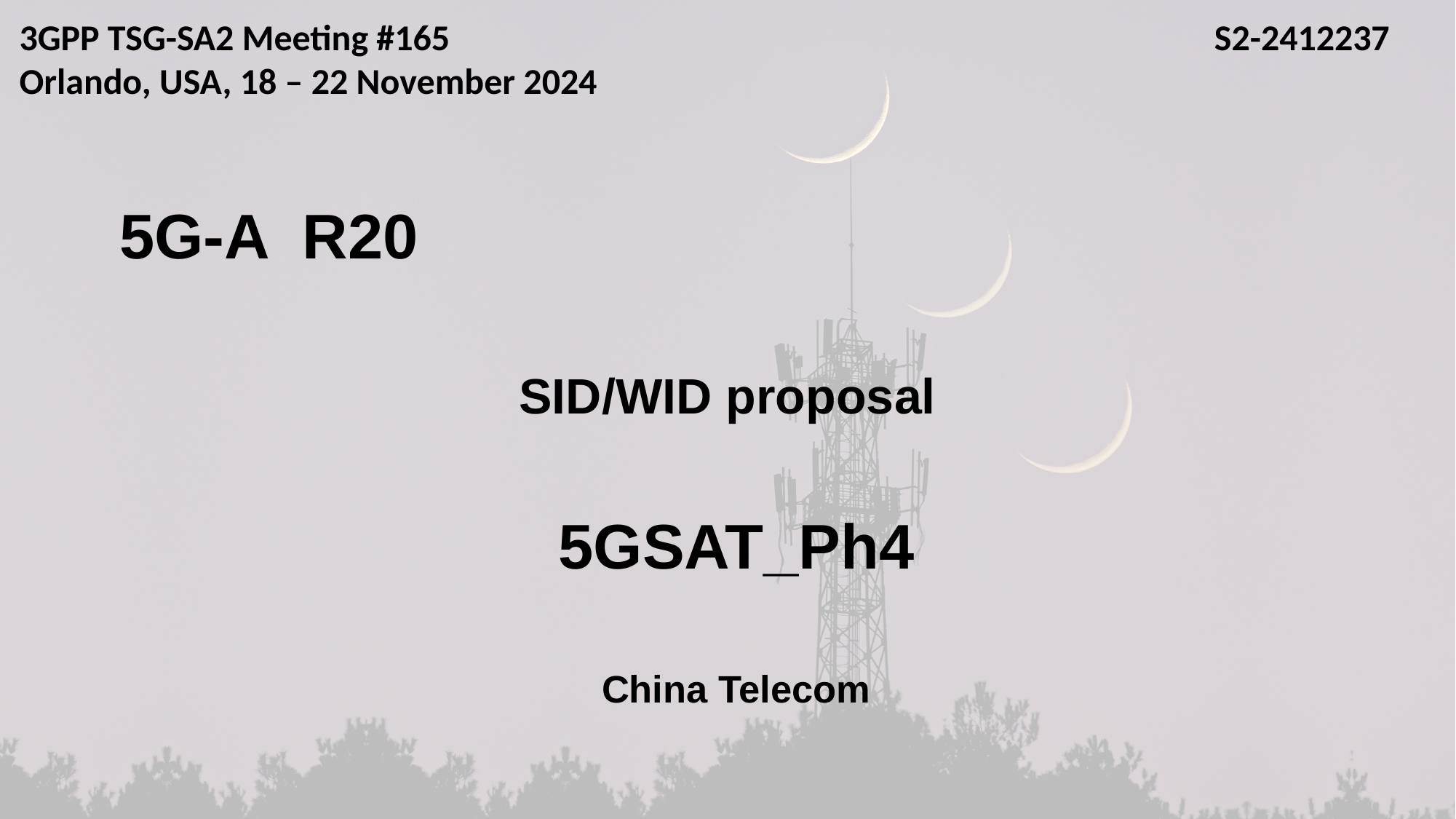

3GPP TSG-SA2 Meeting #165
Orlando, USA, 18 – 22 November 2024
S2-2412237
5G-A  R20

SID/WID proposal

5GSAT_Ph4

China Telecom